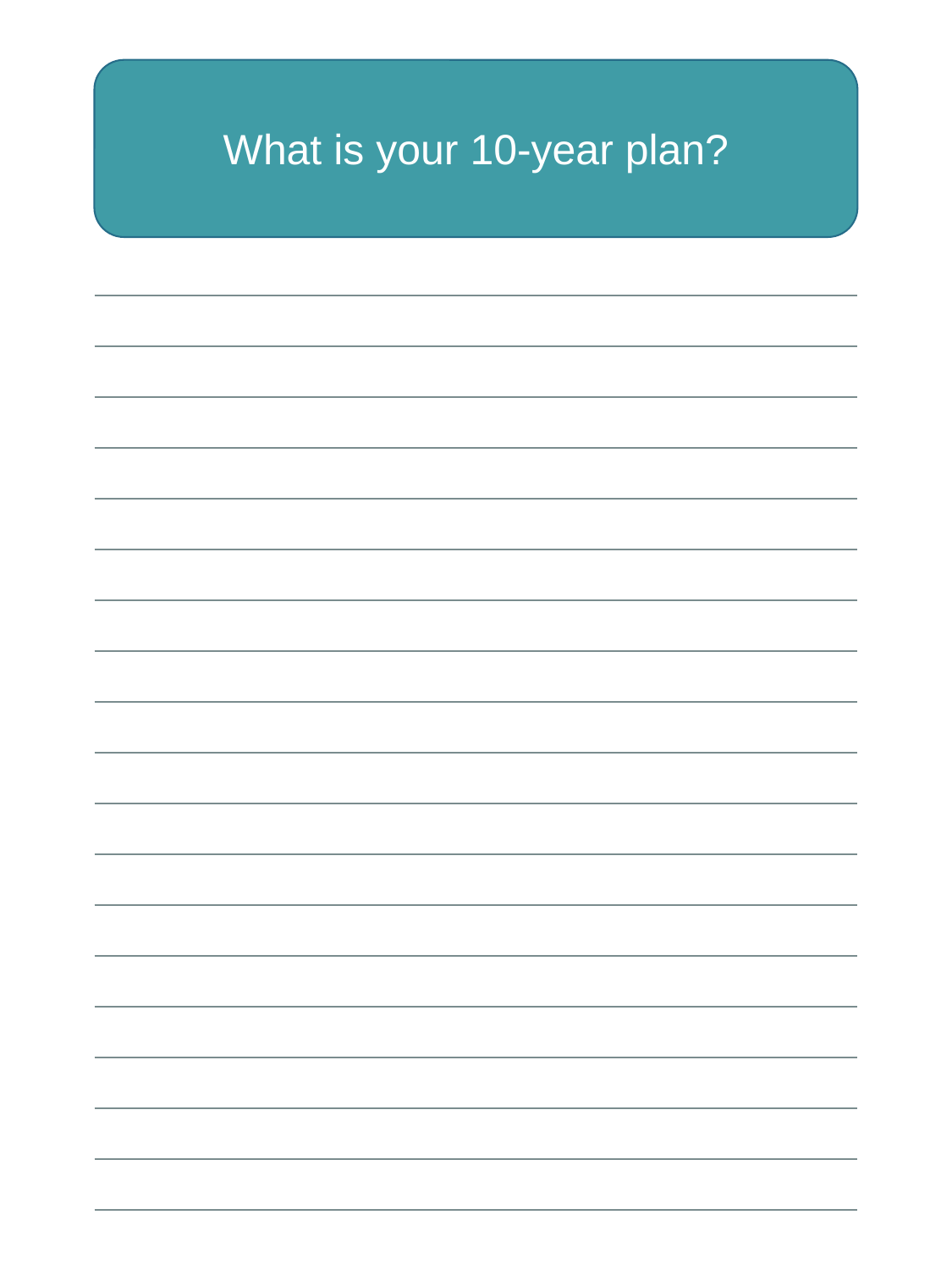

What is your 10-year plan?
|  |
| --- |
|  |
|  |
|  |
|  |
|  |
|  |
|  |
|  |
|  |
|  |
|  |
|  |
|  |
|  |
|  |
|  |
|  |